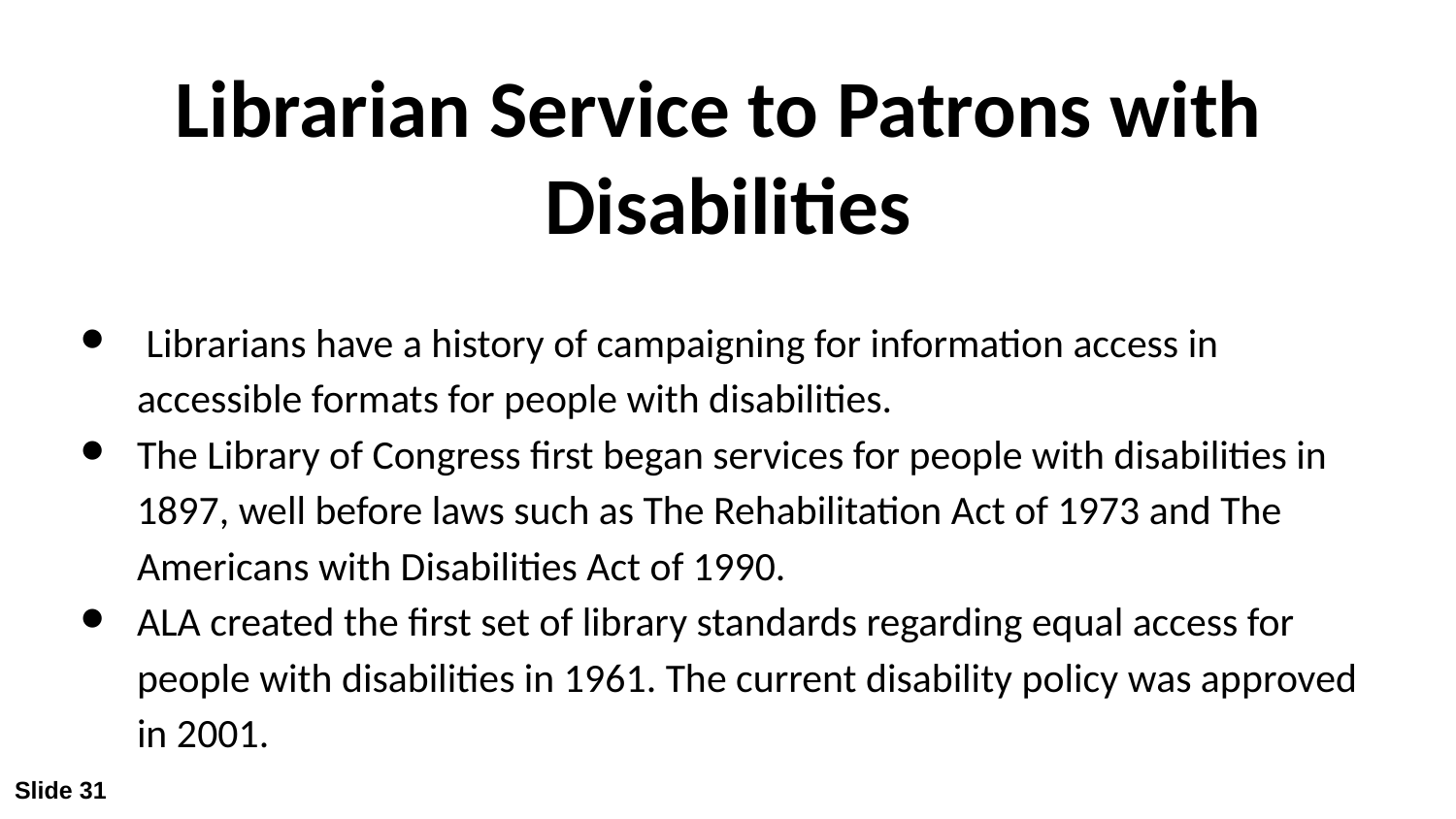

# Librarian Service to Patrons with
Disabilities
 Librarians have a history of campaigning for information access in accessible formats for people with disabilities.
The Library of Congress first began services for people with disabilities in 1897, well before laws such as The Rehabilitation Act of 1973 and The Americans with Disabilities Act of 1990.
ALA created the first set of library standards regarding equal access for people with disabilities in 1961. The current disability policy was approved in 2001.
Slide 31